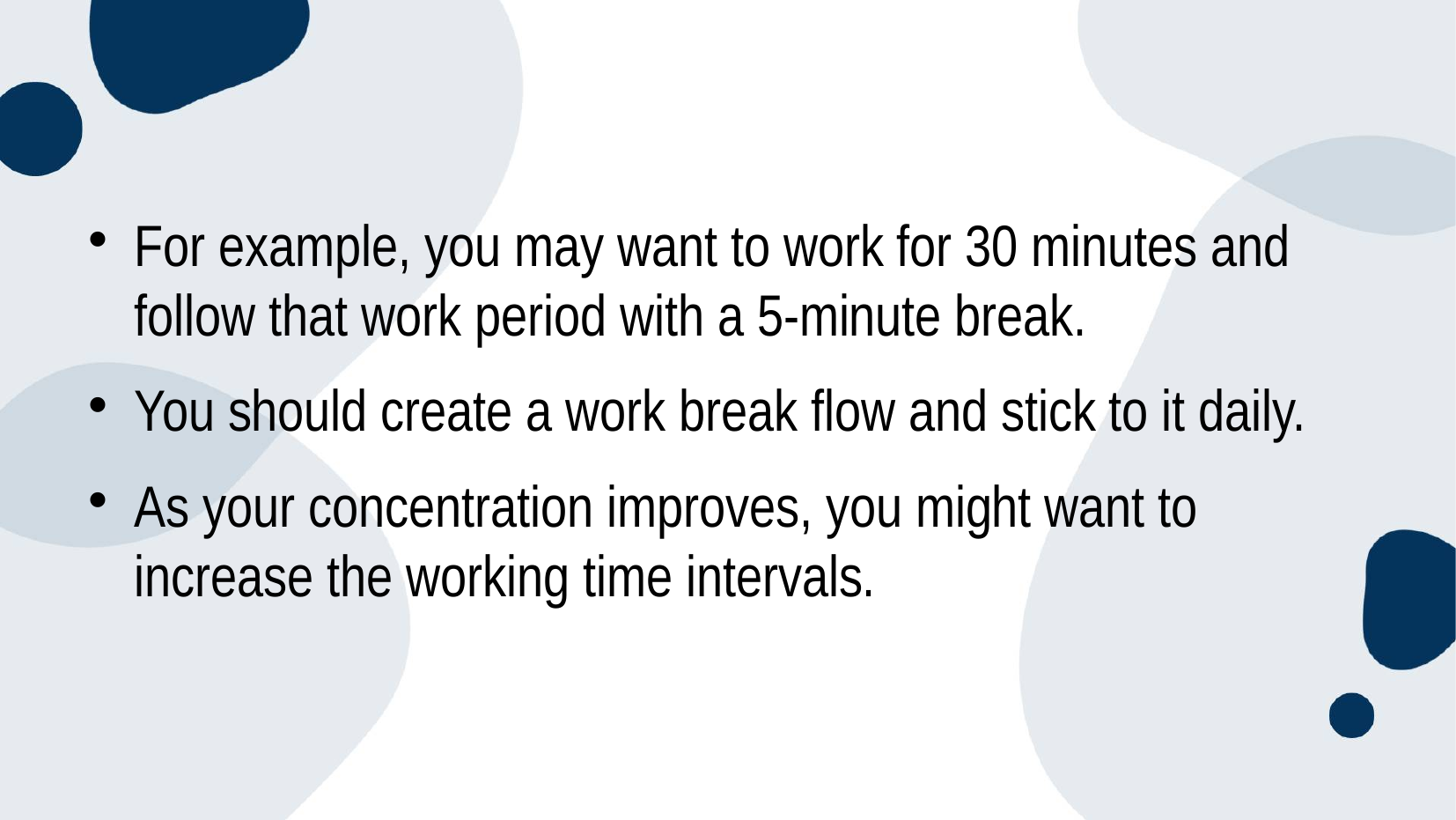

For example, you may want to work for 30 minutes and follow that work period with a 5-minute break.
You should create a work break flow and stick to it daily.
As your concentration improves, you might want to increase the working time intervals.